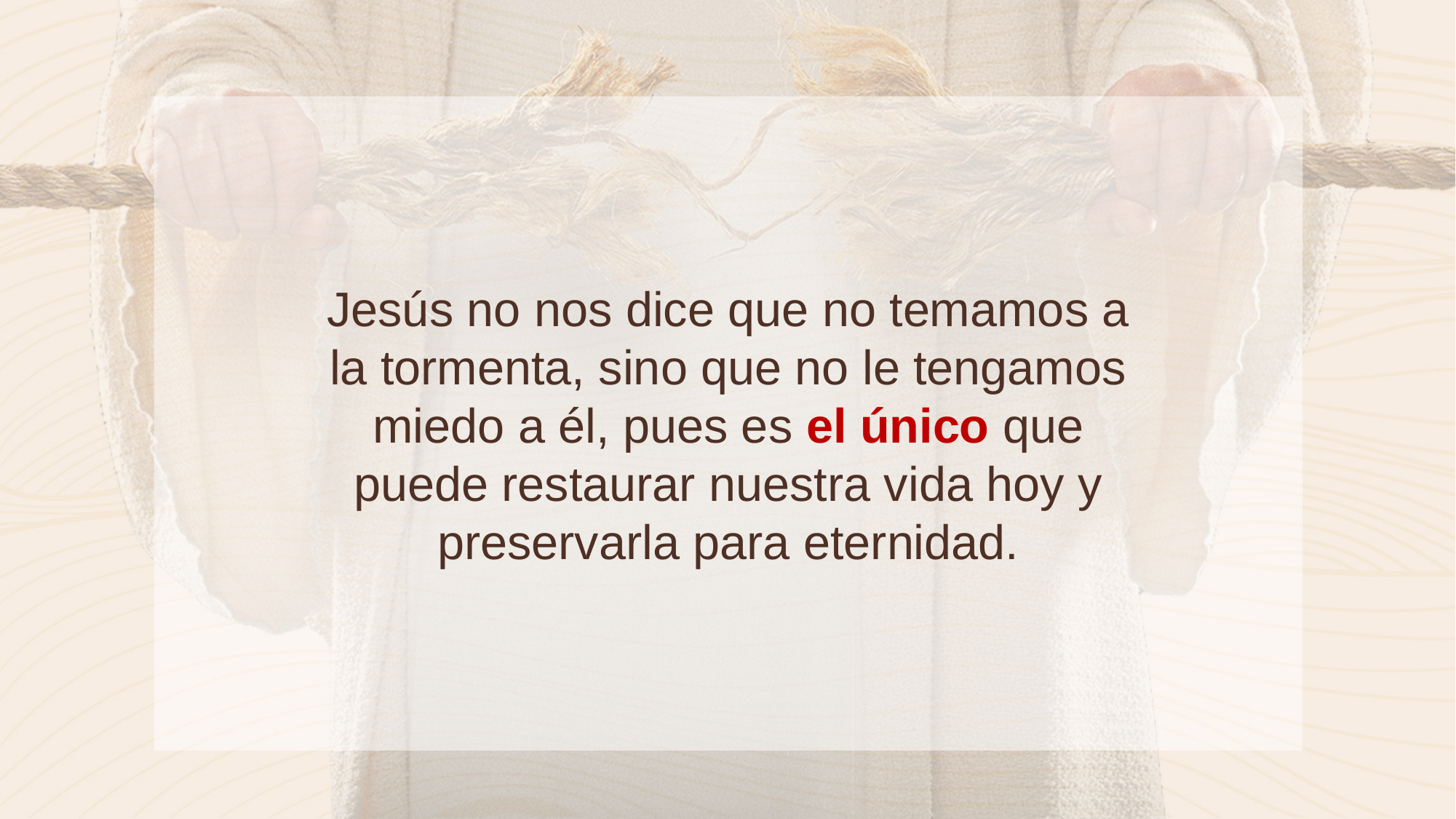

Jesús no nos dice que no temamos a la tormenta, sino que no le tengamos miedo a él, pues es el único que puede restaurar nuestra vida hoy y preservarla para eternidad.